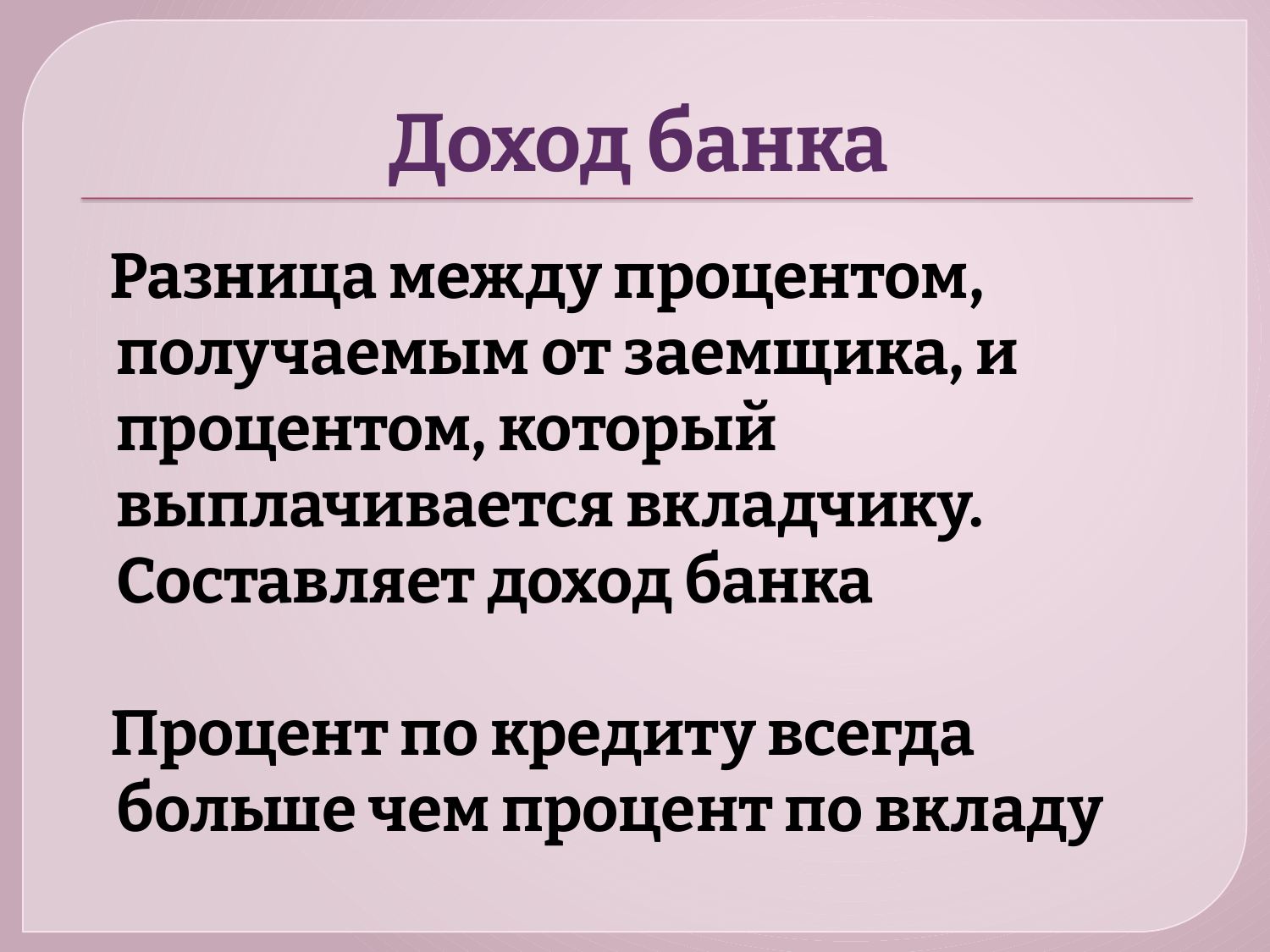

# Доход банка
   Разница между процентом, получаемым от заемщика, и процентом, который выплачивается вкладчику. Составляет доход банка

   Процент по кредиту всегда больше чем процент по вкладу